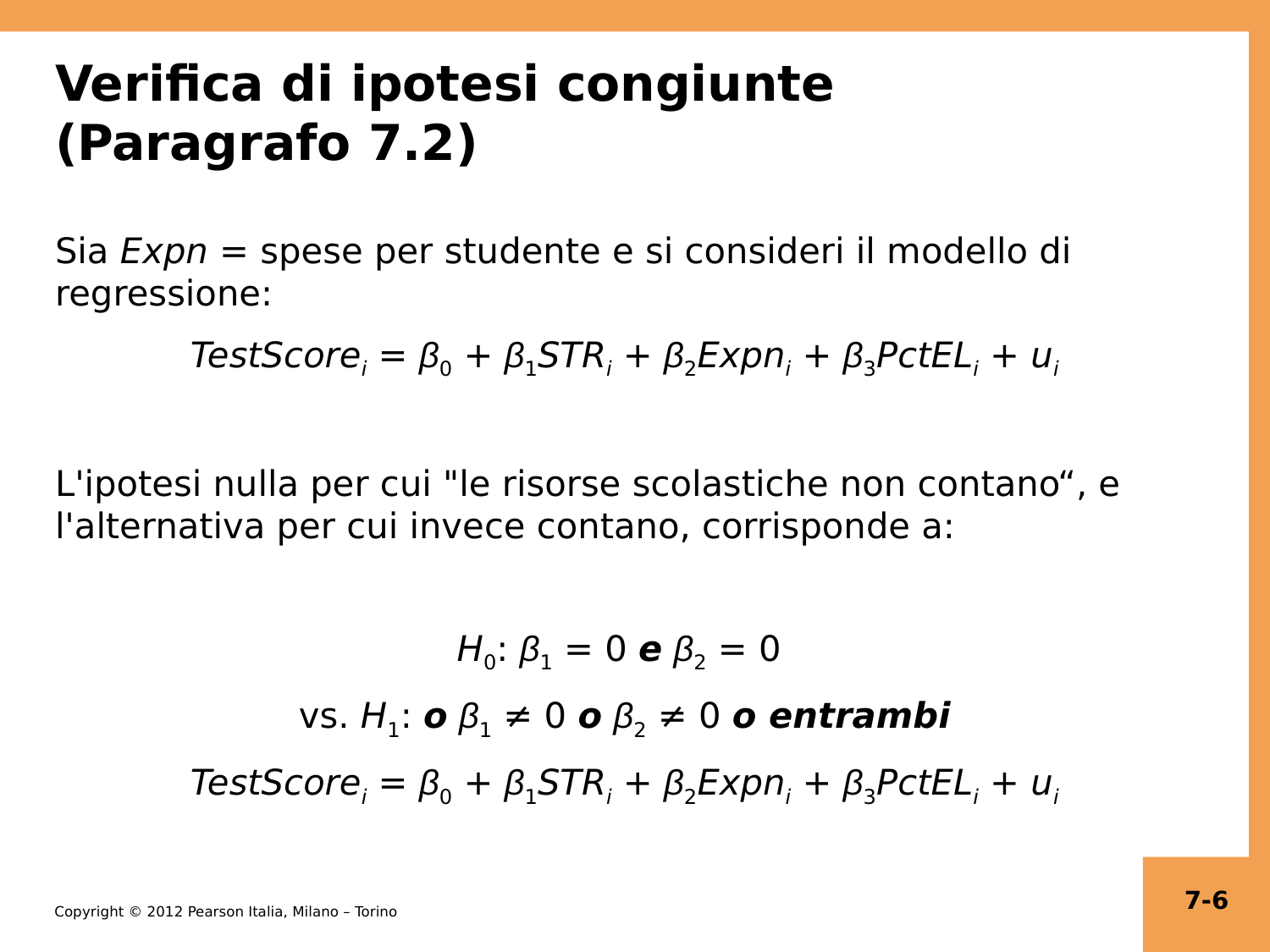

# Verifica di ipotesi congiunte (Paragrafo 7.2)
Sia Expn = spese per studente e si consideri il modello di regressione:
TestScorei = β0 + β1STRi + β2Expni + β3PctELi + ui

L'ipotesi nulla per cui "le risorse scolastiche non contano“, e l'alternativa per cui invece contano, corrisponde a:

H0: β1 = 0 e β2 = 0
vs. H1: o β1 ≠ 0 o β2 ≠ 0 o entrambi
TestScorei = β0 + β1STRi + β2Expni + β3PctELi + ui

7-6